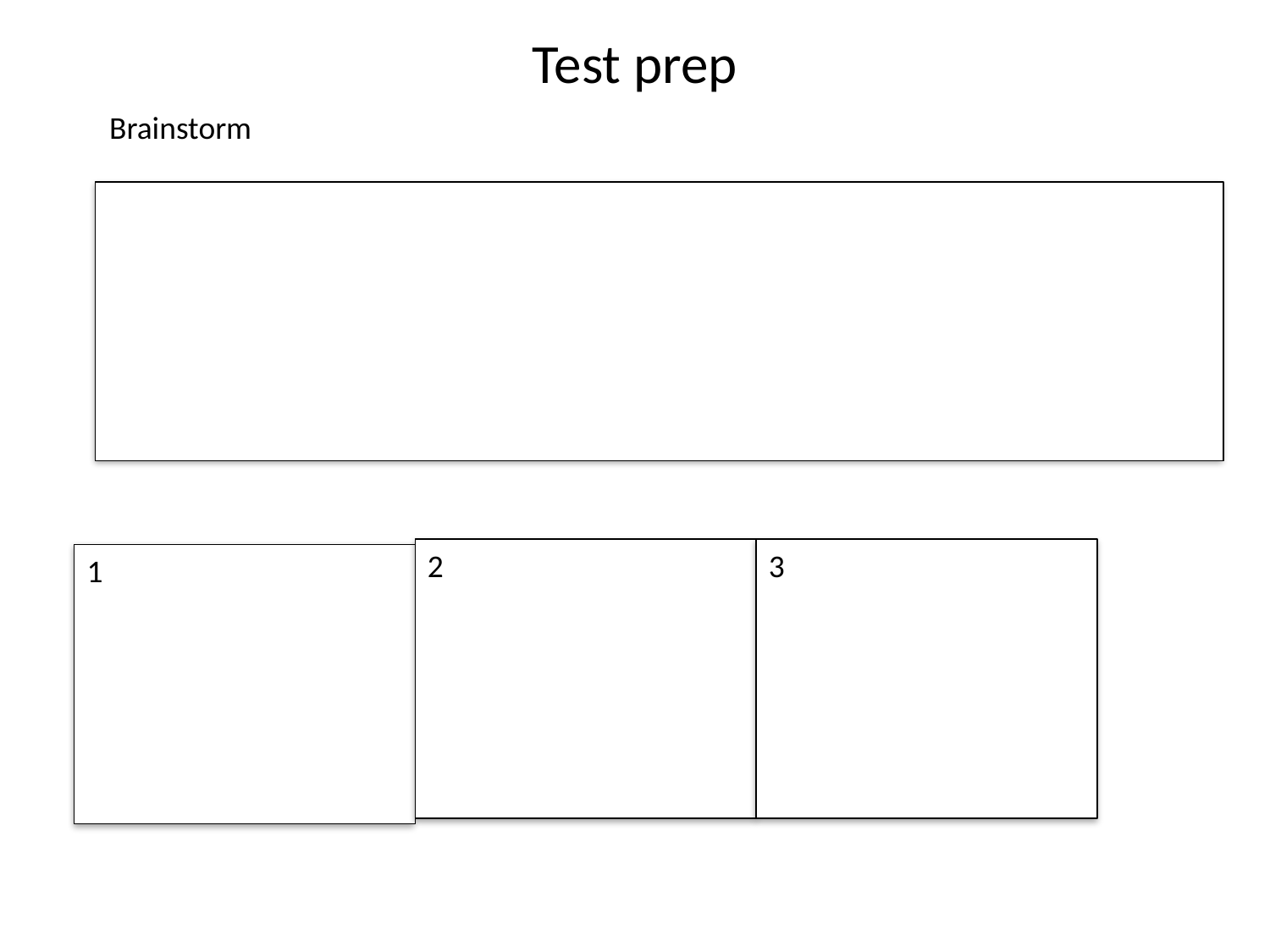

# Test prep
Brainstorm

2
3
1